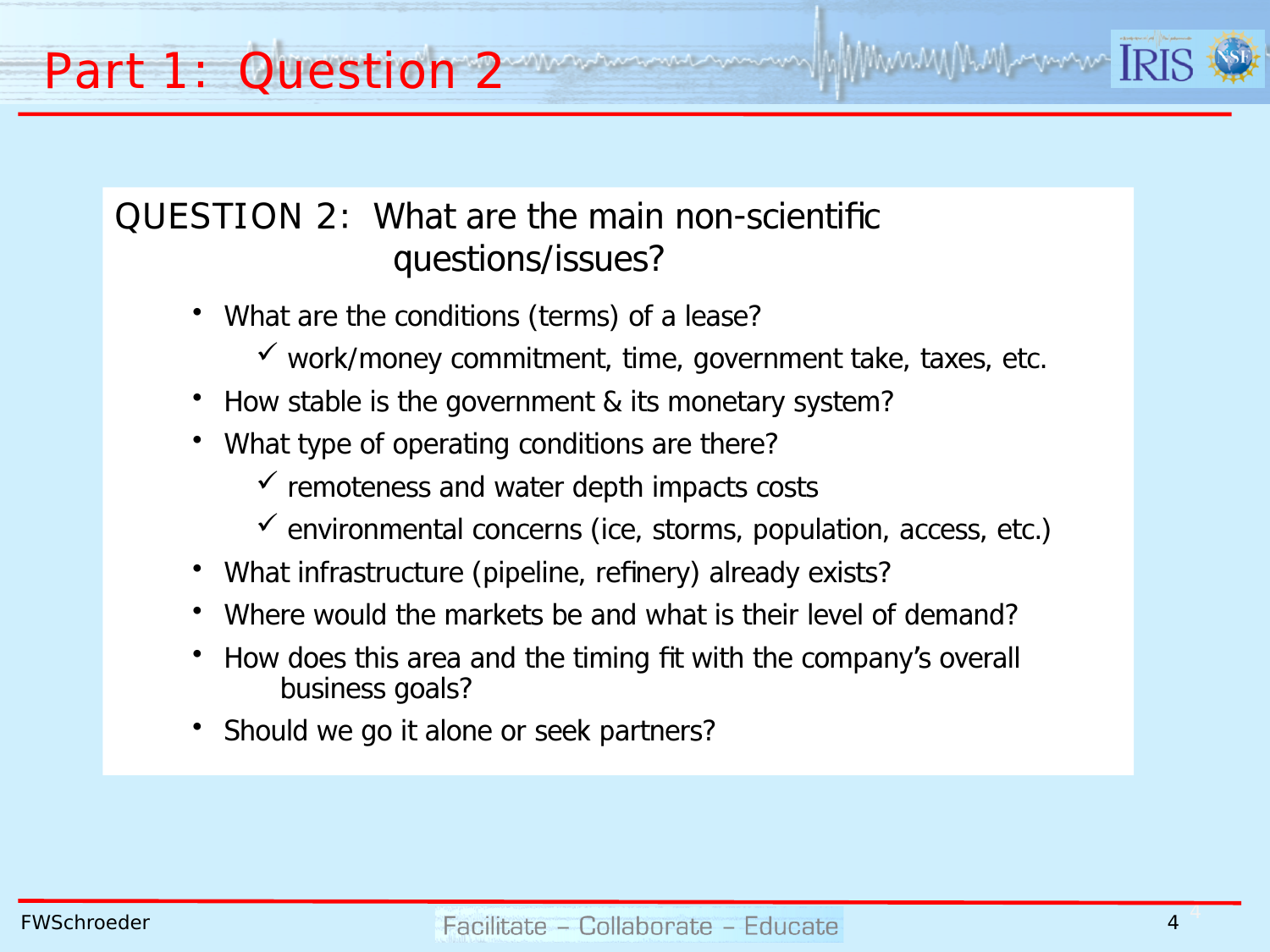

# Part 1:  Question 2
QUESTION 2:  What are the main non-scientific questions/issues?

What are the conditions (terms) of a lease?
work/money commitment, time, government take, taxes, etc.
How stable is the government & its monetary system?
What type of operating conditions are there?
remoteness and water depth impacts costs
environmental concerns (ice, storms, population, access, etc.)
What infrastructure (pipeline, refinery) already exists?
Where would the markets be and what is their level of demand?
How does this area and the timing fit with the company’s overall 	business goals?
Should we go it alone or seek partners?